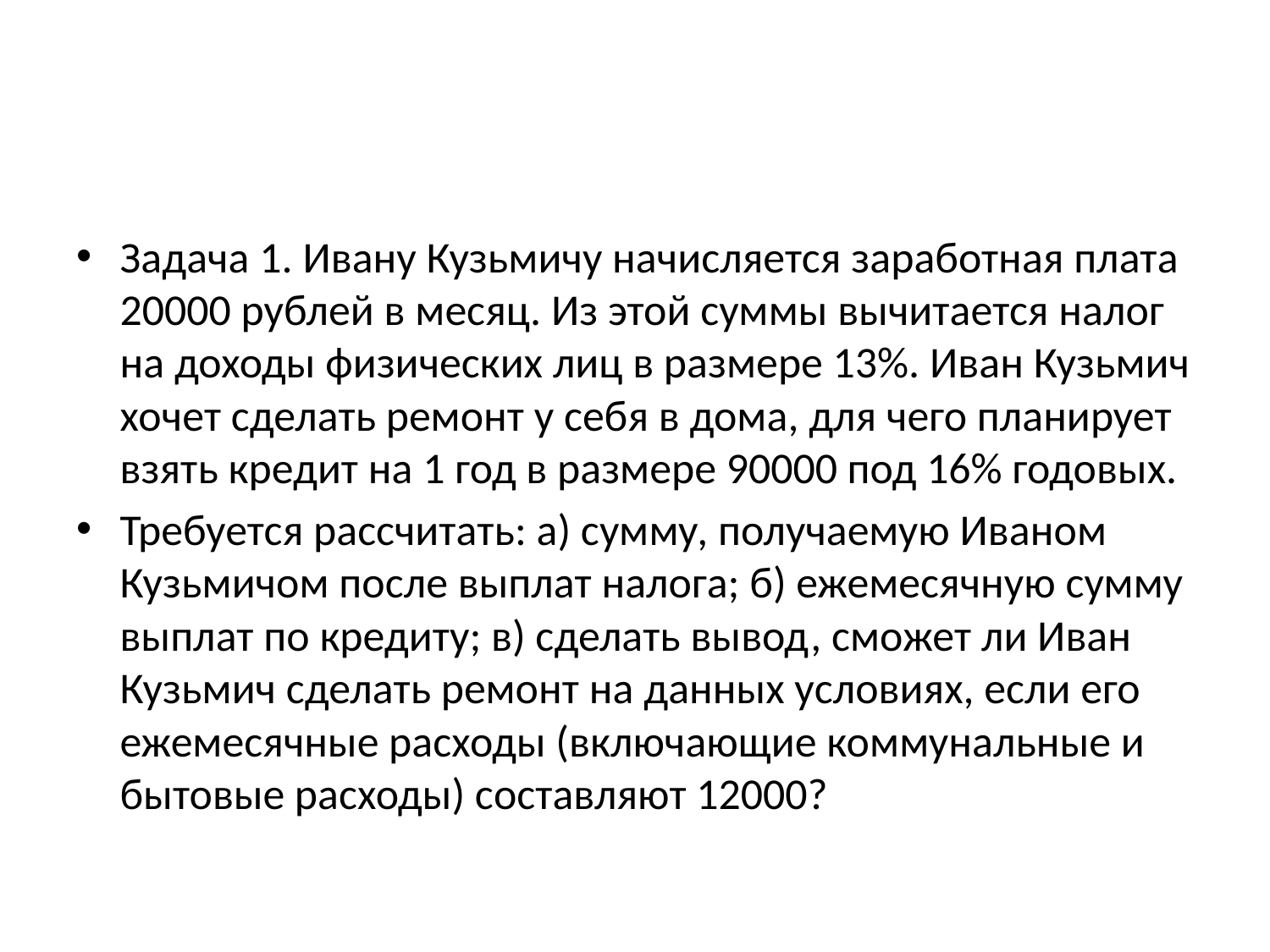

#
Задача 1. Ивану Кузьмичу начисляется заработная плата 20000 рублей в месяц. Из этой суммы вычитается налог на доходы физических лиц в размере 13%. Иван Кузьмич хочет сделать ремонт у себя в дома, для чего планирует взять кредит на 1 год в размере 90000 под 16% годовых.
Требуется рассчитать: а) сумму, получаемую Иваном Кузьмичом после выплат налога; б) ежемесячную сумму выплат по кредиту; в) сделать вывод, сможет ли Иван Кузьмич сделать ремонт на данных условиях, если его ежемесячные расходы (включающие коммунальные и бытовые расходы) составляют 12000?